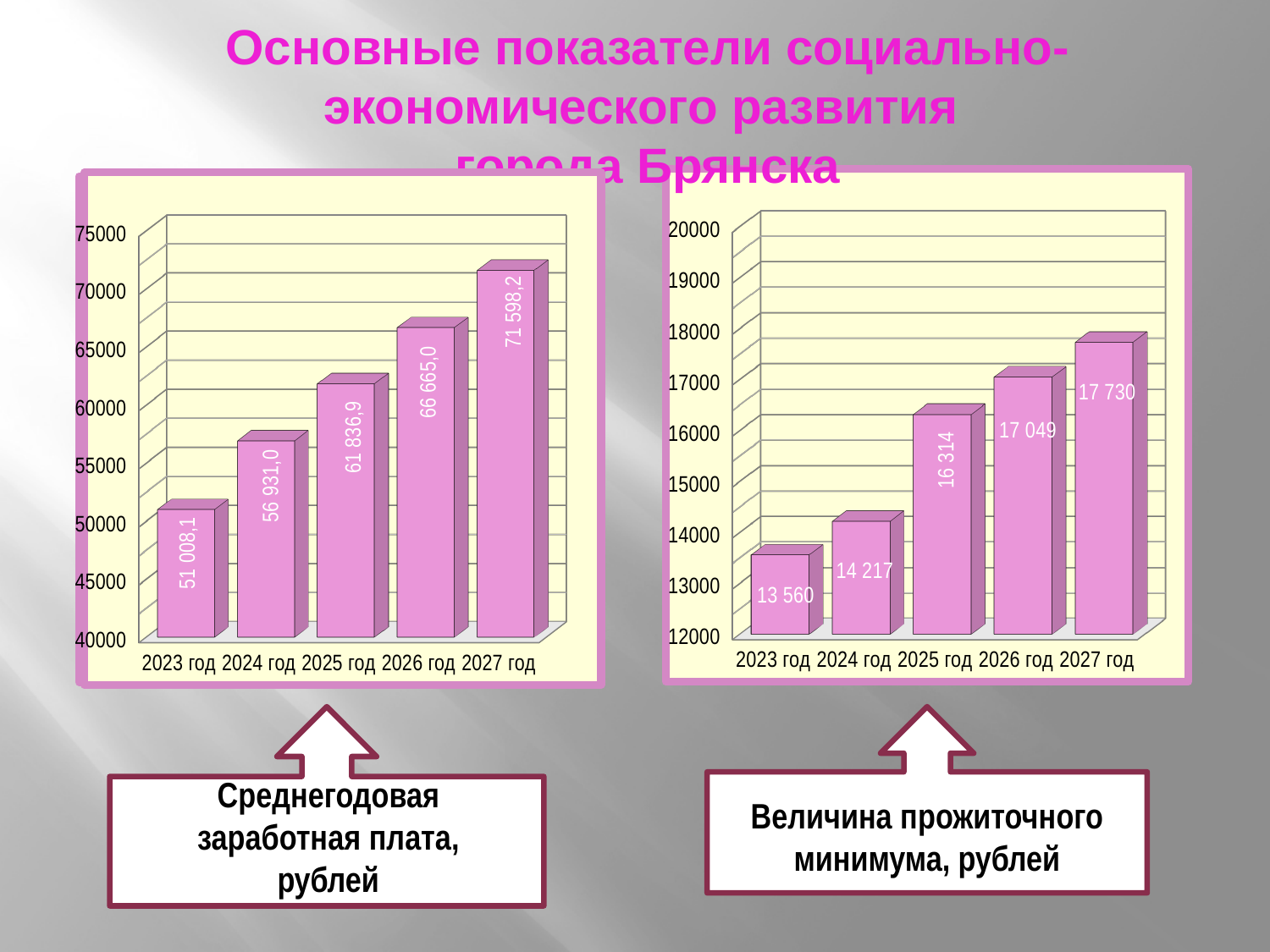

Основные показатели социально-экономического развития
города Брянска

[unsupported chart]

млн. руб.

[unsupported chart]

[unsupported chart]

Среднегодовая заработная плата, рублей
Величина прожиточного минимума, рублей